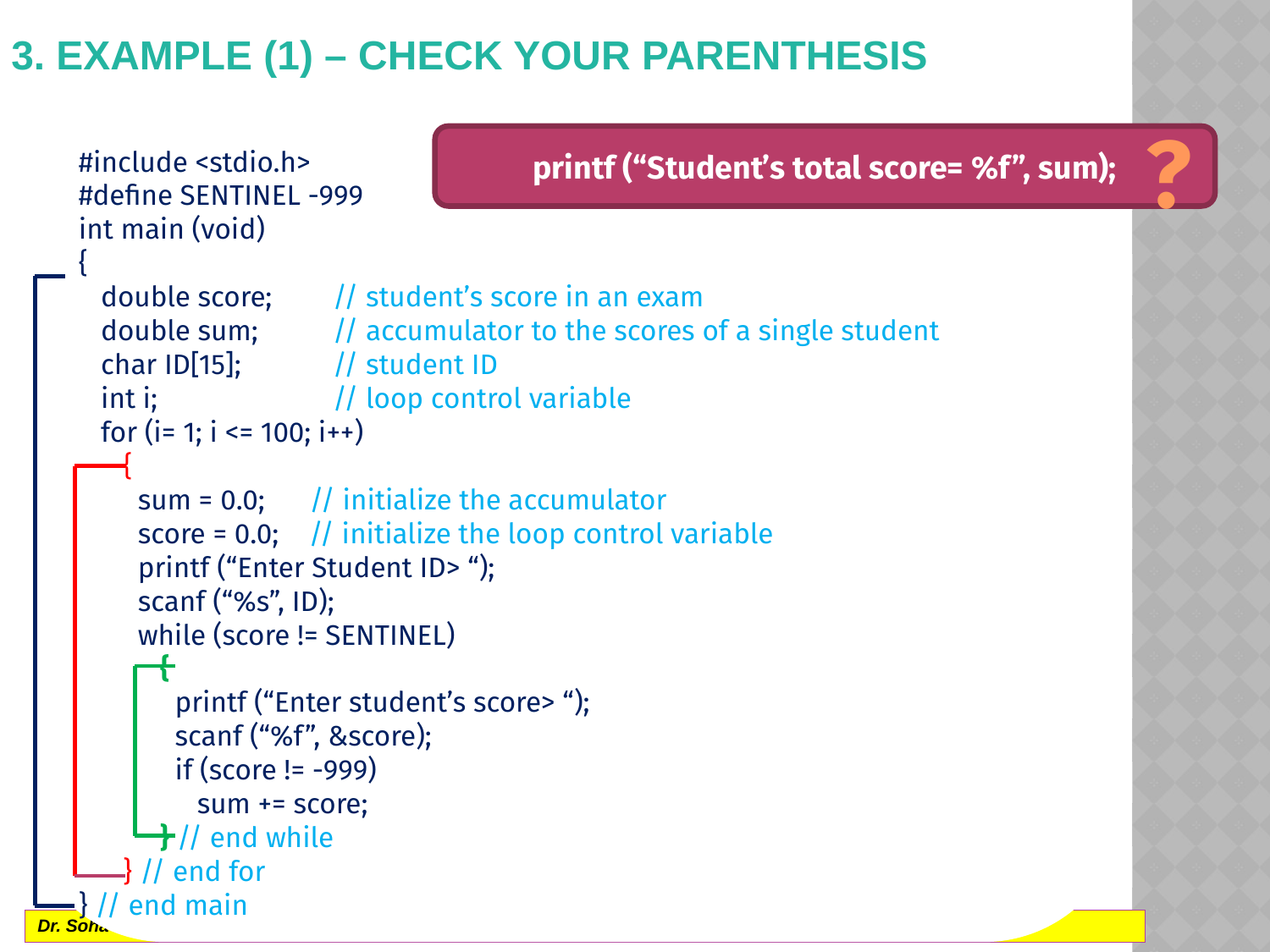

# 3. Example (1) – check your parenthesis
#include <stdio.h>
#define SENTINEL -999
int main (void)
{
   double score; 	// student’s score in an exam
   double sum;   	// accumulator to the scores of a single student
   char ID[15];	// student ID
   int i;		// loop control variable
   for (i= 1; i <= 100; i++)
      {
        sum = 0.0;      // initialize the accumulator
        score = 0.0;    // initialize the loop control variable
        printf (“Enter Student ID> “);
        scanf (“%s”, ID);
        while (score != SENTINEL)
           {
             printf (“Enter student’s score> “);
             scanf (“%f”, &score);
             if (score != -999)
                sum += score;
           } // end while
      } // end for
} // end main

?
printf (“Student’s total score= %f”, sum);
Dr. Soha S. Zaghloul			6